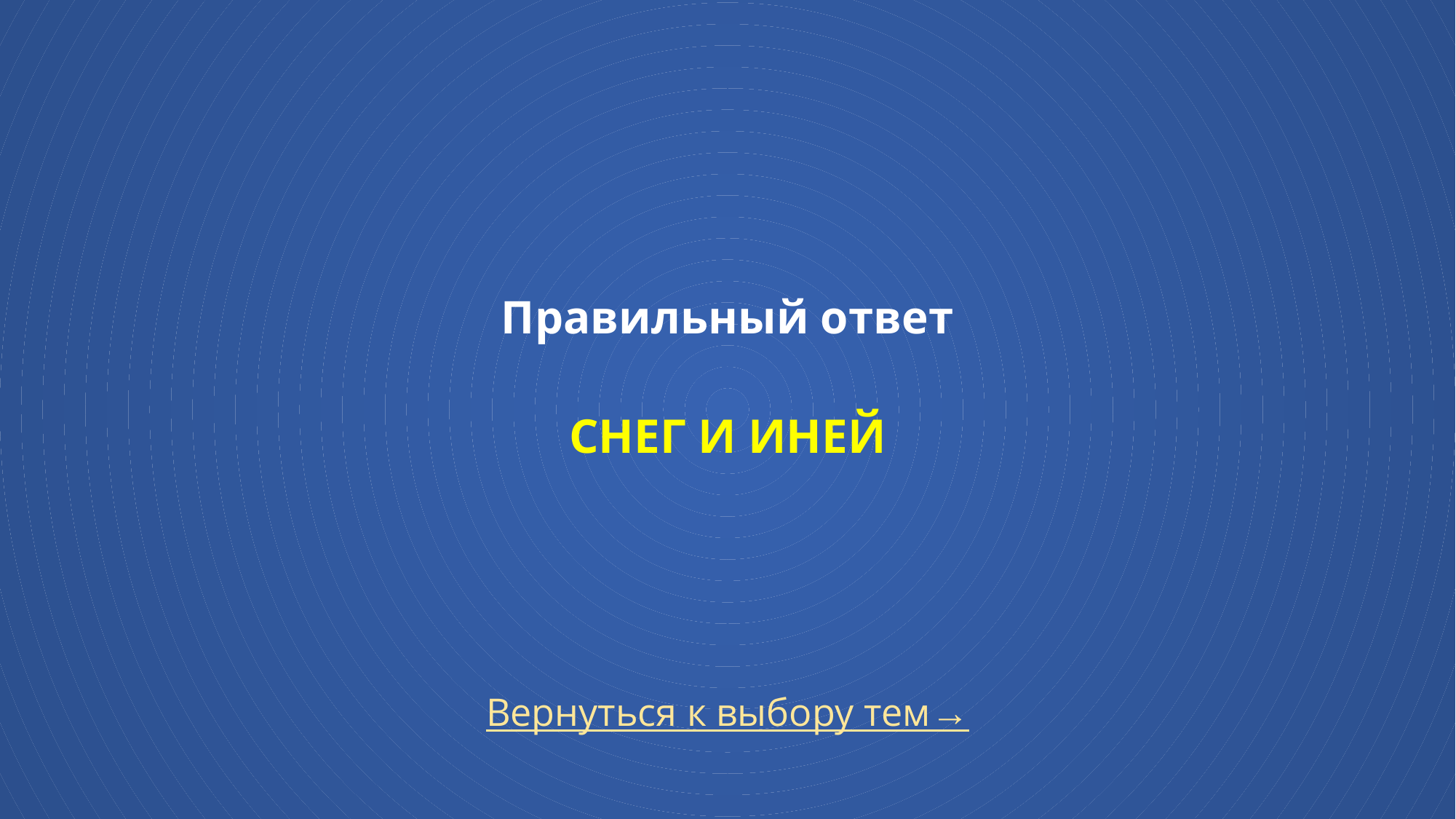

# Правильный ответ снег и иней
Вернуться к выбору тем→